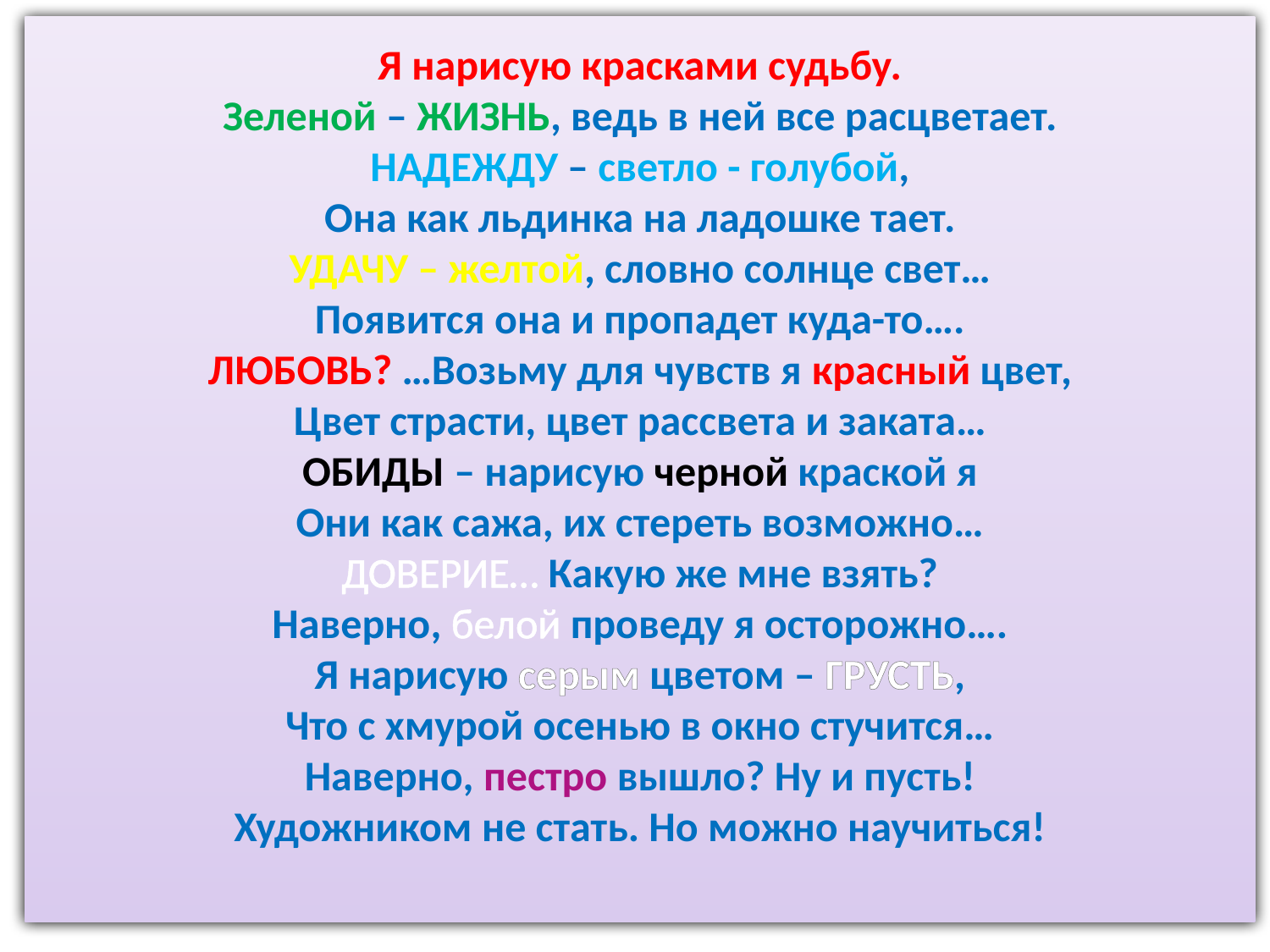

# Я нарисую красками судьбу. Зеленой – ЖИЗНЬ, ведь в ней все расцветает. НАДЕЖДУ – светло - голубой, Она как льдинка на ладошке тает. УДАЧУ – желтой, словно солнце свет… Появится она и пропадет куда-то…. ЛЮБОВЬ? …Возьму для чувств я красный цвет, Цвет страсти, цвет рассвета и заката… ОБИДЫ – нарисую черной краской я Они как сажа, их стереть возможно… ДОВЕРИЕ… Какую же мне взять? Наверно, белой проведу я осторожно…. Я нарисую серым цветом – ГРУСТЬ, Что с хмурой осенью в окно стучится… Наверно, пестро вышло? Ну и пусть! Художником не стать. Но можно научиться!